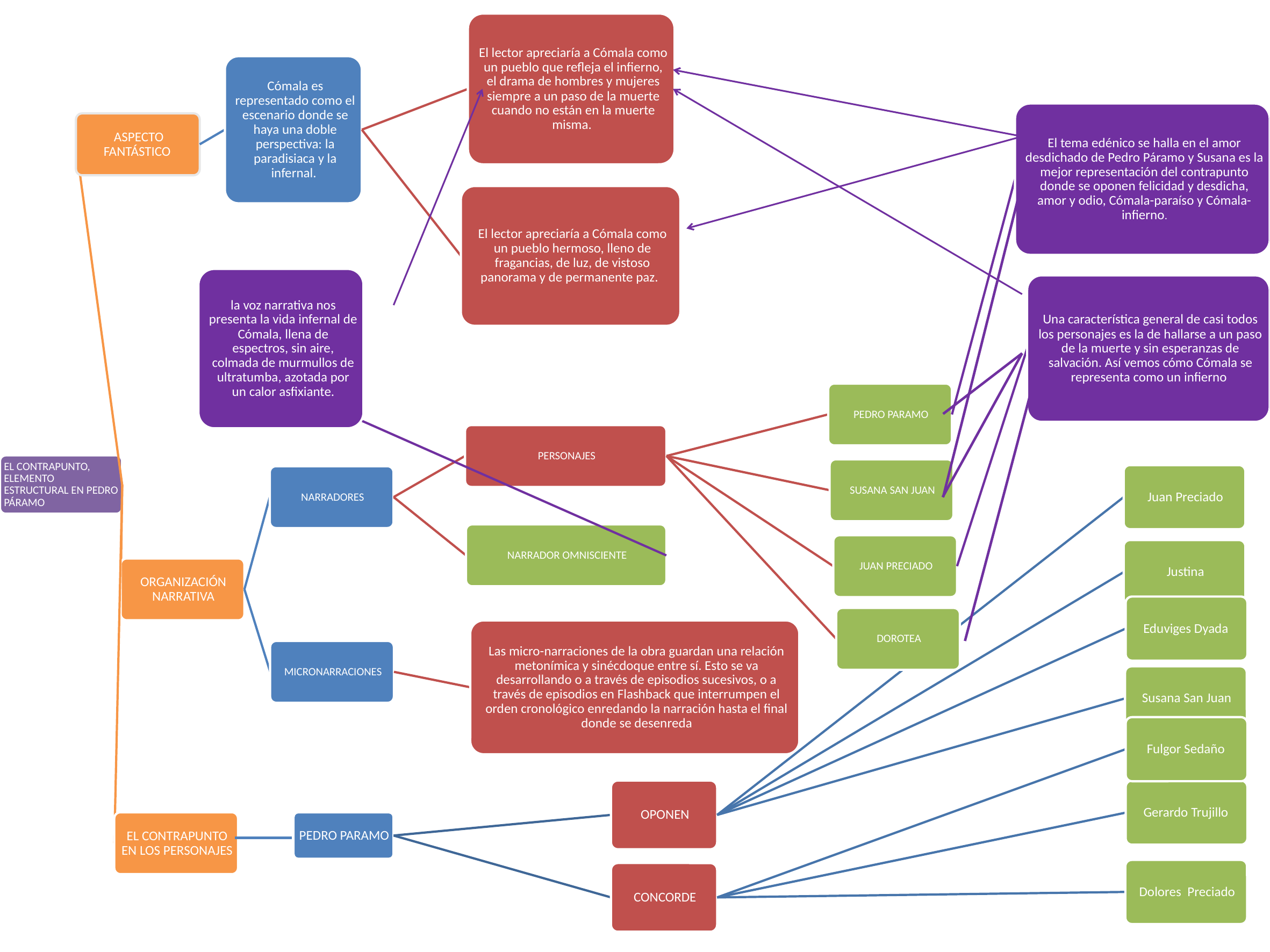

PEDRO PARAMO

OPONEN

Juan Preciado

Susana San Juan

Justina

Eduviges Dyada

CONCORDE

Dolores  Preciado

Gerardo Trujillo

Fulgor Sedaño
EL CONTRAPUNTO, ELEMENTO ESTRUCTURAL EN PEDRO PÁRAMO

ASPECTO FANTÁSTICO

Cómala es representado como el escenario donde se haya una doble perspectiva: la paradisiaca y la infernal.

El lector apreciaría a Cómala como un pueblo que refleja el infierno, el drama de hombres y mujeres siempre a un paso de la muerte cuando no están en la muerte misma.

El lector apreciaría a Cómala como un pueblo hermoso, lleno de fragancias, de luz, de vistoso panorama y de permanente paz.

ORGANIZACIÓN NARRATIVA

NARRADORES

PERSONAJES

JUAN PRECIADO

Una característica general de casi todos los personajes es la de hallarse a un paso de la muerte y sin esperanzas de salvación. Así vemos cómo Cómala se representa como un infierno

PEDRO PARAMO

El tema edénico se halla en el amor desdichado de Pedro Páramo y Susana es la mejor representación del contrapunto donde se oponen felicidad y desdicha, amor y odio, Cómala-paraíso y Cómala-infierno.

DOROTEA

SUSANA SAN JUAN

NARRADOR OMNISCIENTE

la voz narrativa nos presenta la vida infernal de Cómala, llena de espectros, sin aire, colmada de murmullos de ultratumba, azotada por un calor asfixiante.

MICRONARRACIONES

Las micro-narraciones de la obra guardan una relación metonímica y sinécdoque entre sí. Esto se va desarrollando o a través de episodios sucesivos, o a través de episodios en Flashback que interrumpen el orden cronológico enredando la narración hasta el final donde se desenreda

EL CONTRAPUNTO EN LOS PERSONAJES
#